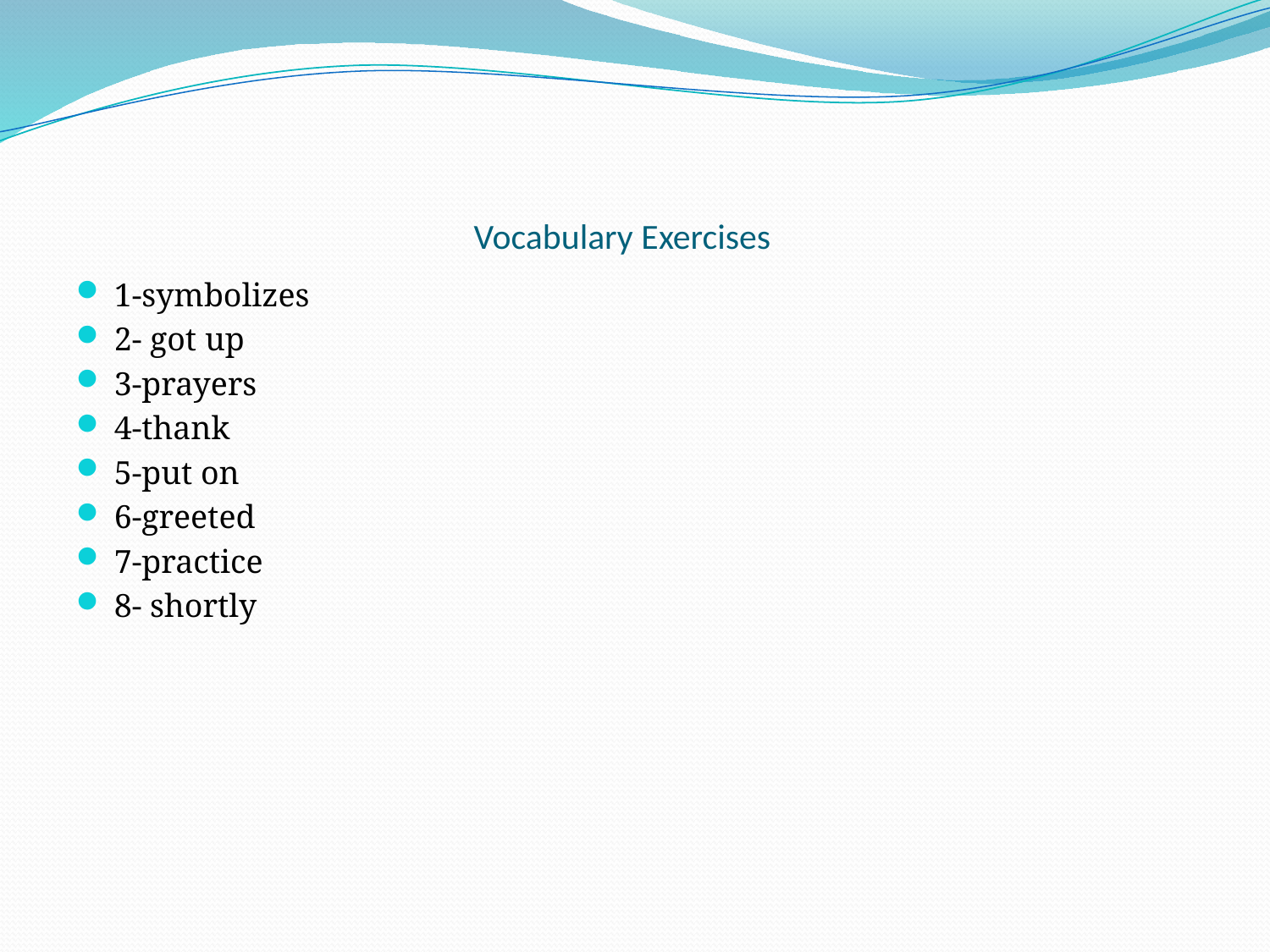

# Vocabulary Exercises
1-symbolizes
2- got up
3-prayers
4-thank
5-put on
6-greeted
7-practice
8- shortly